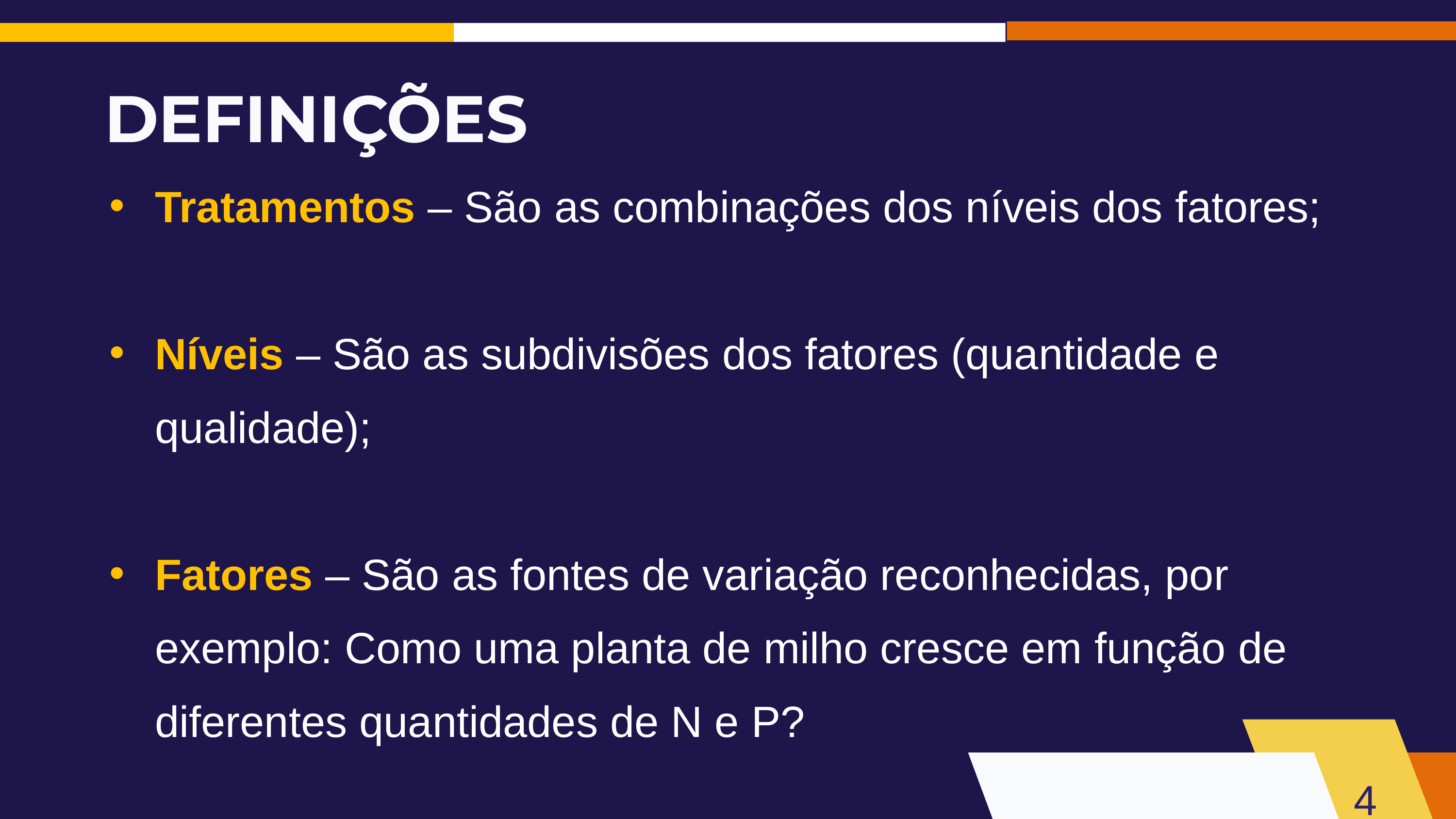

DEFINIÇÕES
Tratamentos – São as combinações dos níveis dos fatores;

Níveis – São as subdivisões dos fatores (quantidade e qualidade);

Fatores – São as fontes de variação reconhecidas, por exemplo: Como uma planta de milho cresce em função de diferentes quantidades de N e P?

4